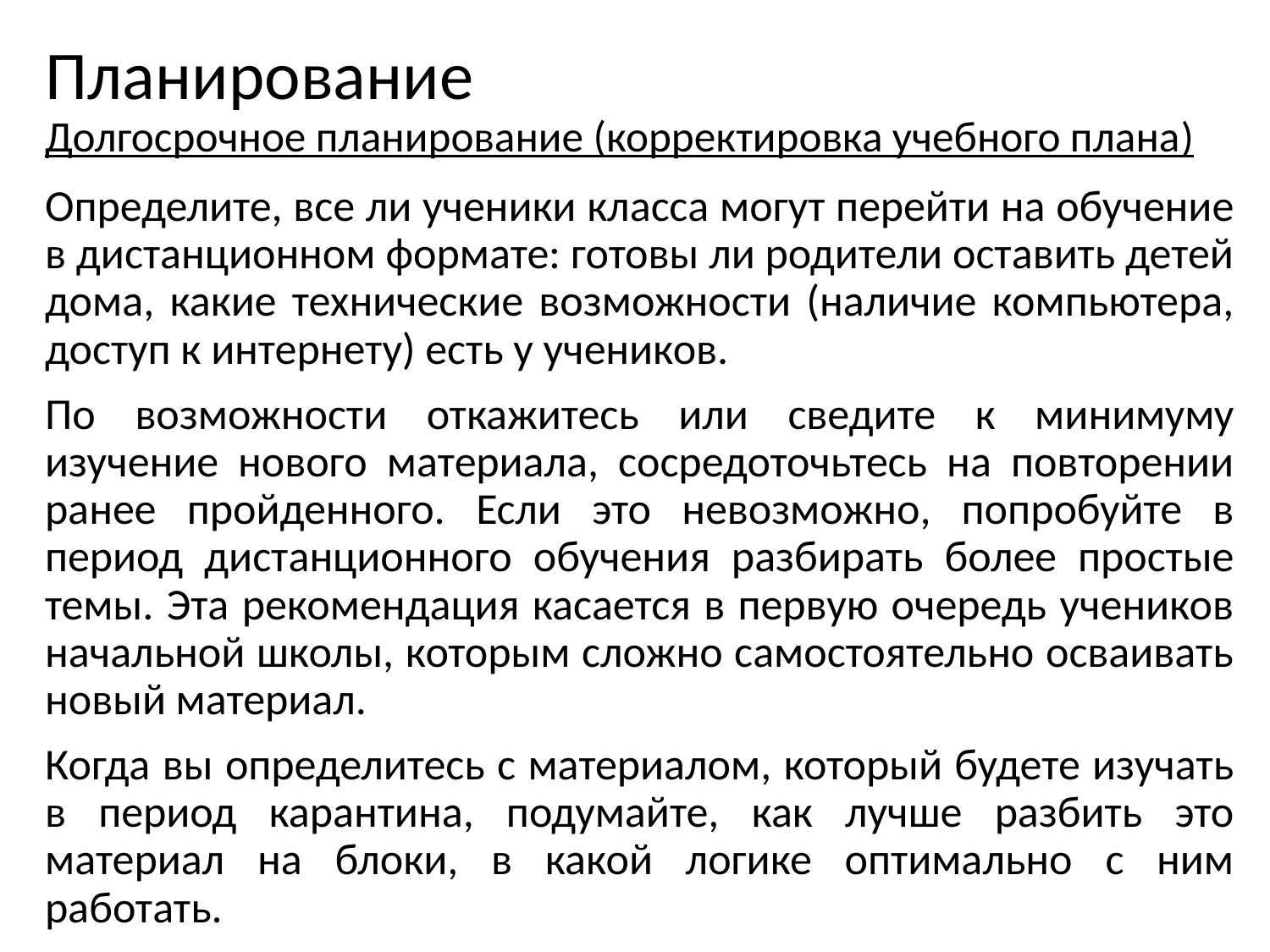

# Планирование Долгосрочное планирование (корректировка учебного плана)
Определите, все ли ученики класса могут перейти на обучение в дистанционном формате: готовы ли родители оставить детей дома, какие технические возможности (наличие компьютера, доступ к интернету) есть у учеников.
По возможности откажитесь или сведите к минимуму изучение нового материала, сосредоточьтесь на повторении ранее пройденного. Если это невозможно, попробуйте в период дистанционного обучения разбирать более простые темы. Эта рекомендация касается в первую очередь учеников начальной школы, которым сложно самостоятельно осваивать новый материал.
Когда вы определитесь с материалом, который будете изучать в период карантина, подумайте, как лучше разбить это материал на блоки, в какой логике оптимально с ним работать.